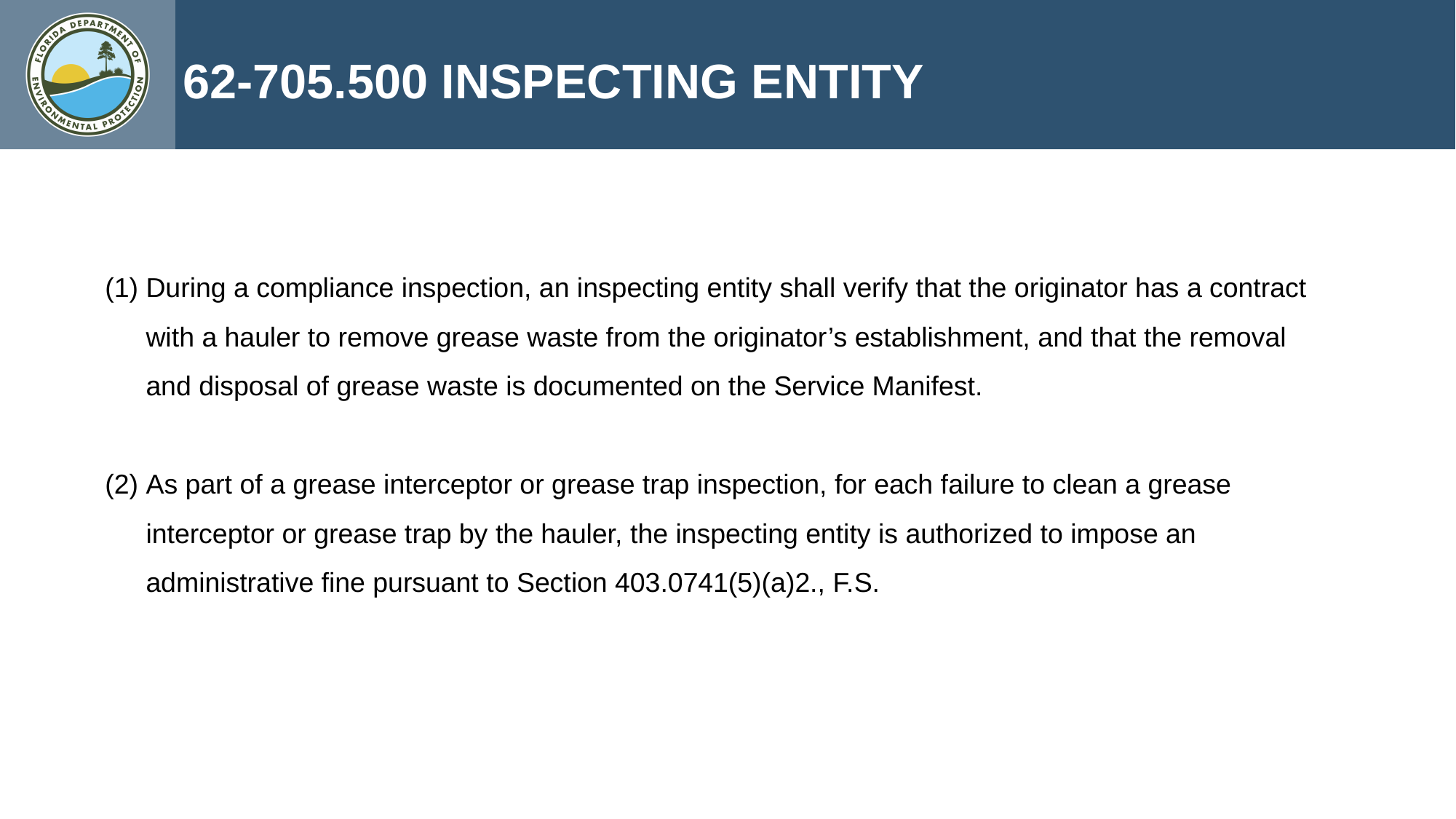

62-705.500 Inspecting Entity
62-705.500 Inspecting Entity

During a compliance inspection, an inspecting entity shall verify that the originator has a contract with a hauler to remove grease waste from the originator’s establishment, and that the removal and disposal of grease waste is documented on the Service Manifest.

As part of a grease interceptor or grease trap inspection, for each failure to clean a grease interceptor or grease trap by the hauler, the inspecting entity is authorized to impose an administrative fine pursuant to Section 403.0741(5)(a)2., F.S.